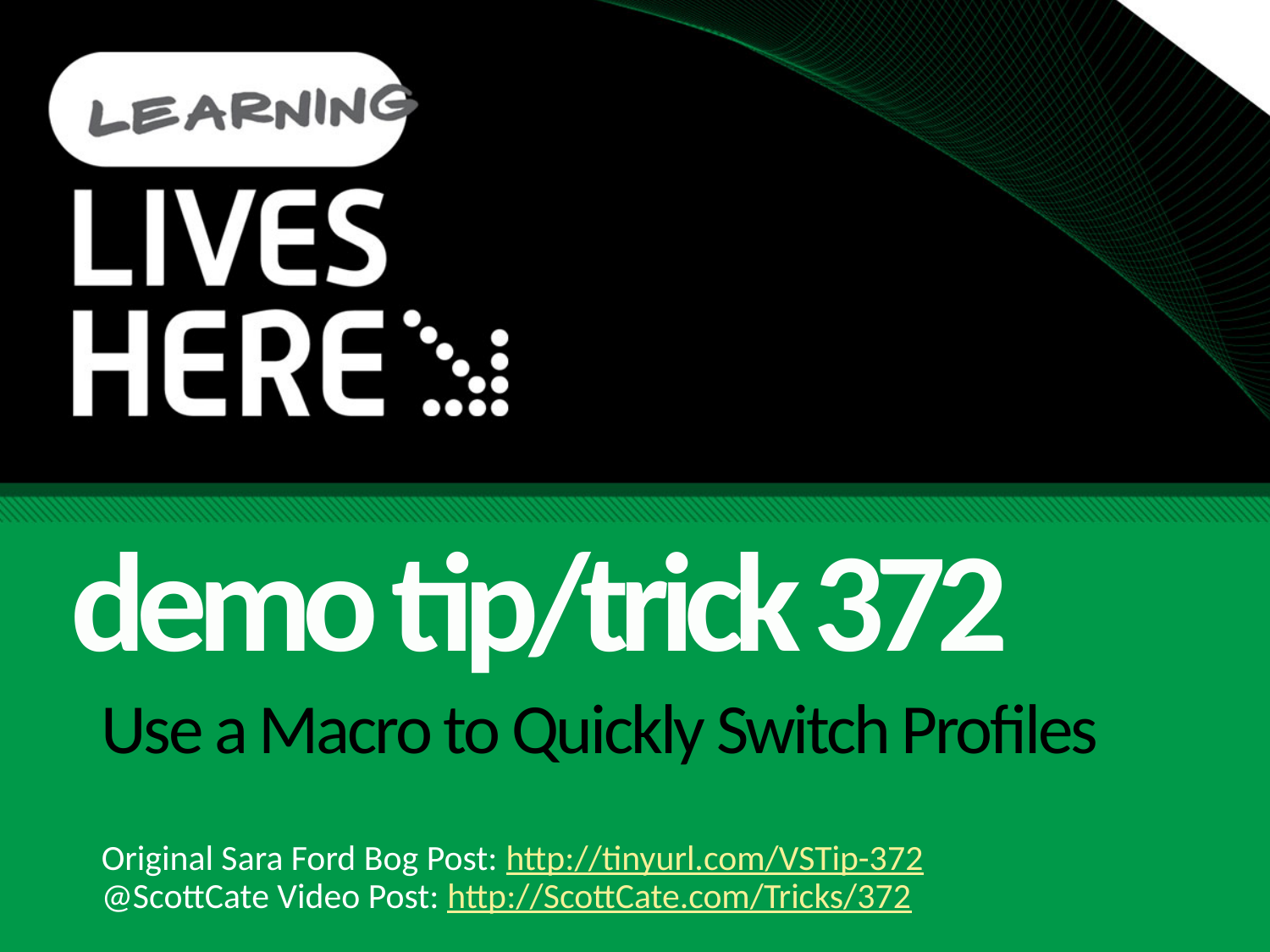

demo tip/trick 372
# Use a Macro to Quickly Switch Profiles

Original Sara Ford Bog Post: http://tinyurl.com/VSTip-372
@ScottCate Video Post: http://ScottCate.com/Tricks/372